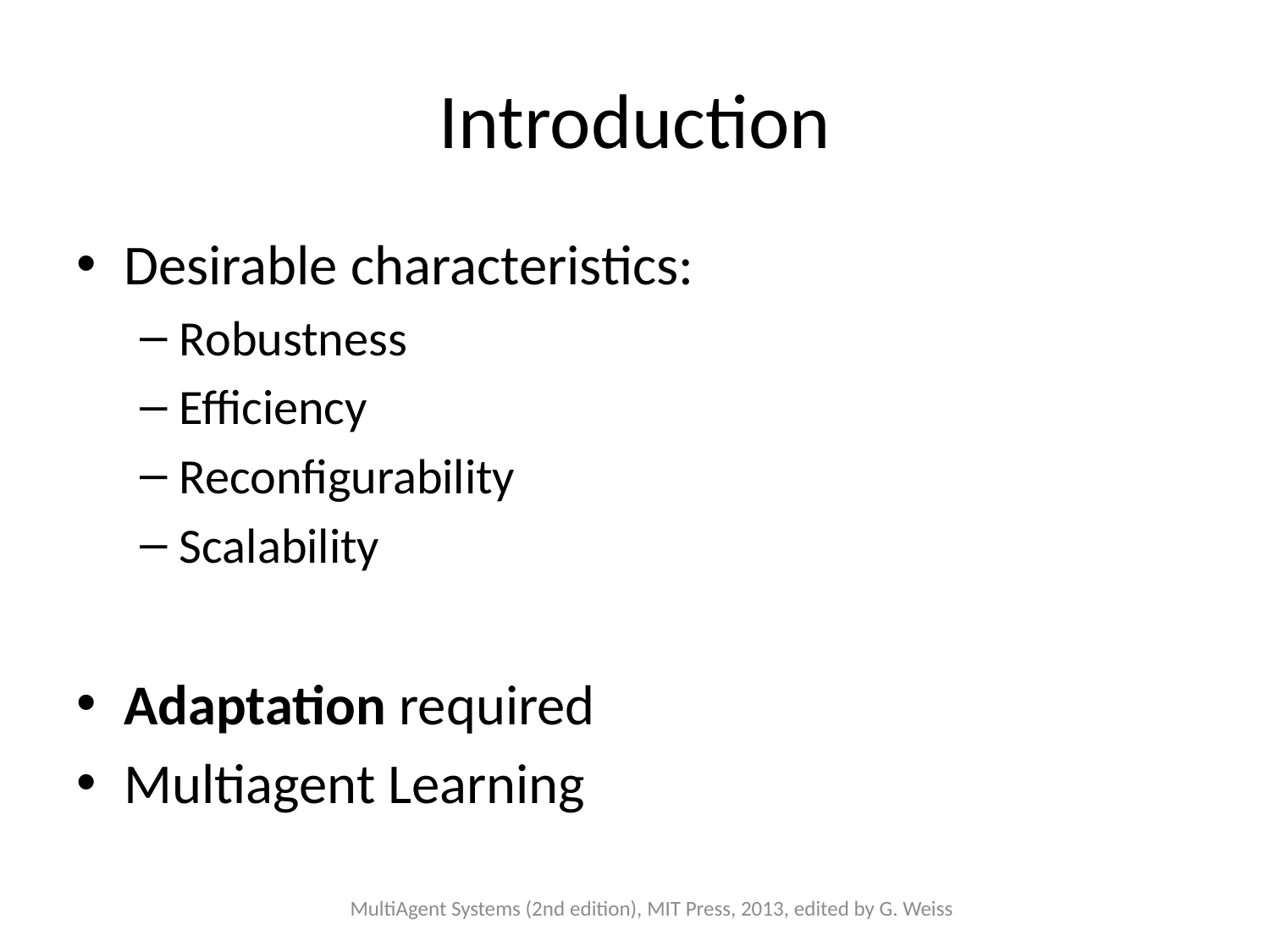

# Introduction
Desirable characteristics:
Robustness
Efficiency
Reconfigurability
Scalability

Adaptation required
Multiagent Learning
MultiAgent Systems (2nd edition), MIT Press, 2013, edited by G. Weiss